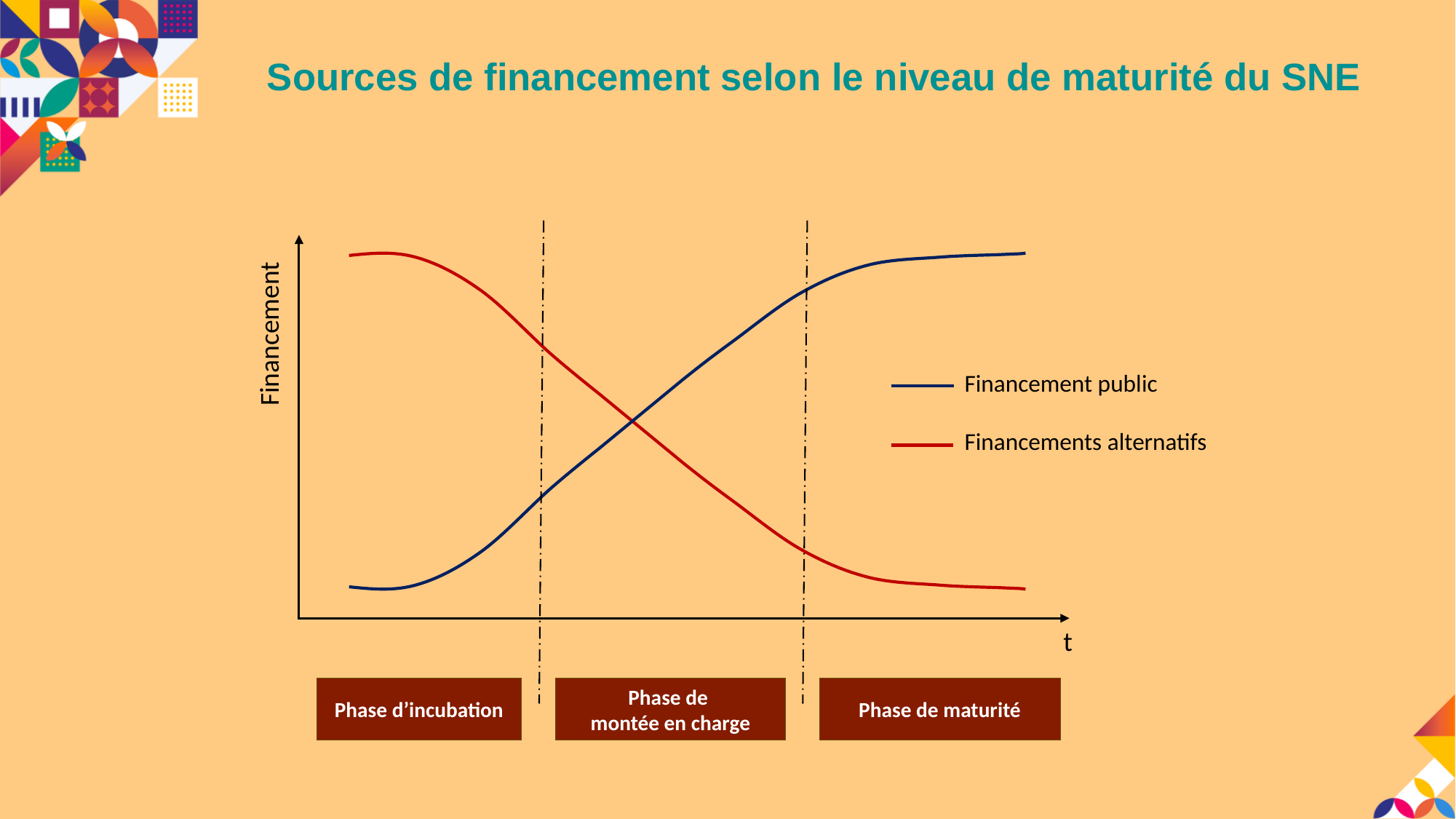

# Sources de financement selon le niveau de maturité du SNE

Financement
Financement public

Financements alternatifs
t
Phase d’incubation
Phase de
montée en charge
Phase de maturité